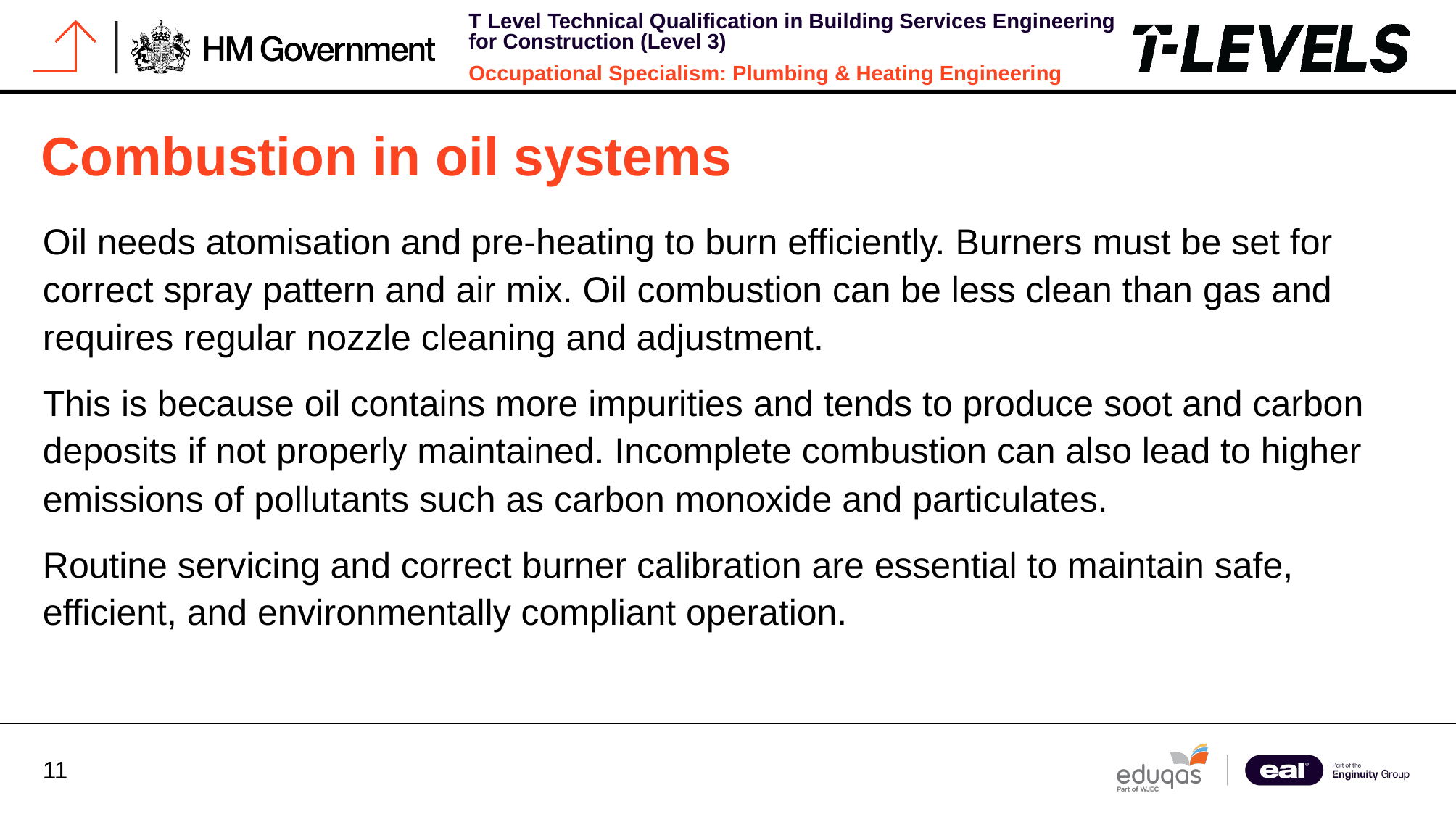

# Combustion in oil systems
Oil needs atomisation and pre-heating to burn efficiently. Burners must be set for correct spray pattern and air mix. Oil combustion can be less clean than gas and requires regular nozzle cleaning and adjustment.
This is because oil contains more impurities and tends to produce soot and carbon deposits if not properly maintained. Incomplete combustion can also lead to higher emissions of pollutants such as carbon monoxide and particulates.
Routine servicing and correct burner calibration are essential to maintain safe, efficient, and environmentally compliant operation.